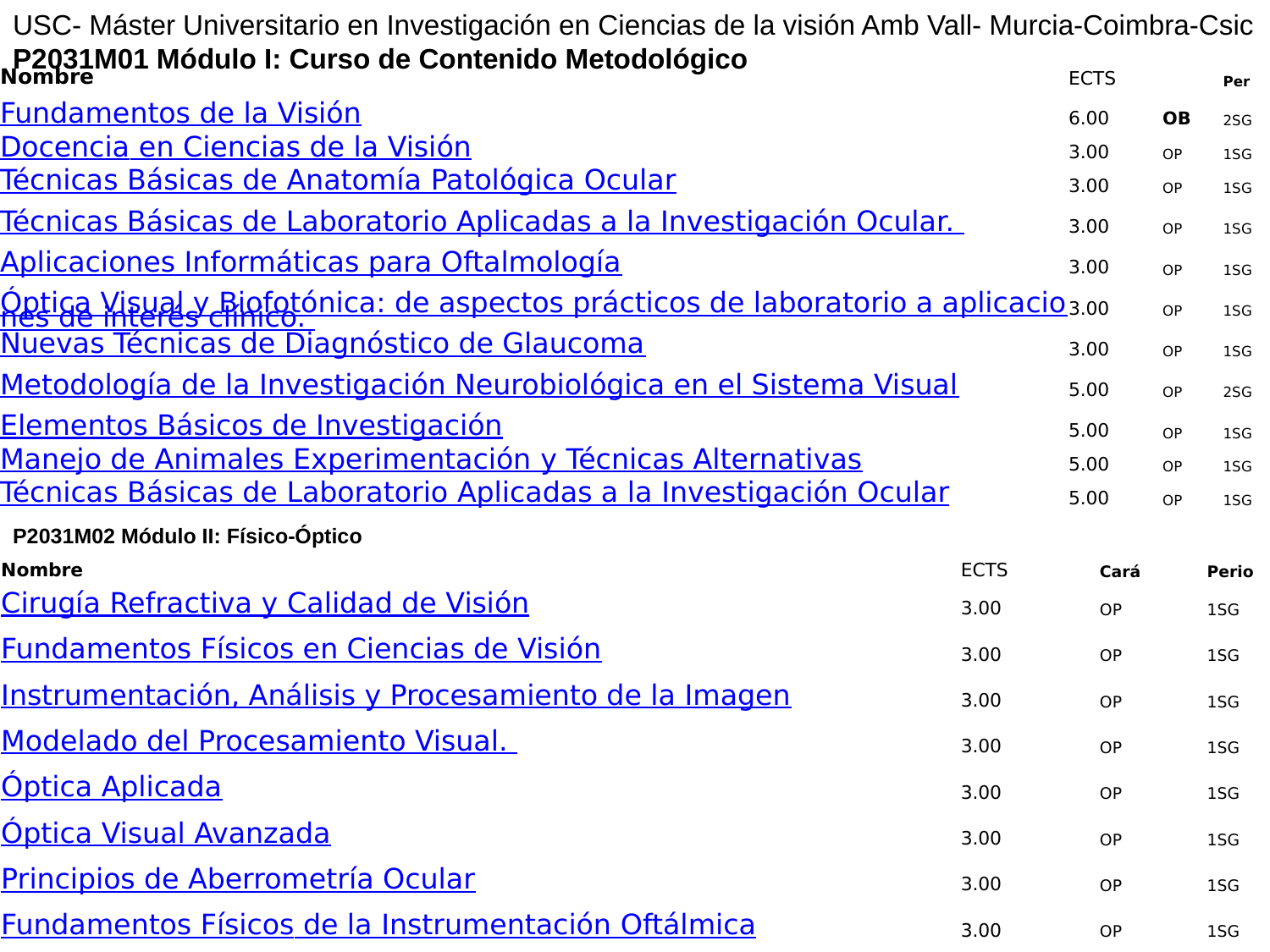

USC- Máster Universitario en Investigación en Ciencias de la visión Amb Vall- Murcia-Coimbra-Csic
P2031M01 Módulo I: Curso de Contenido Metodológico
| Nombre | ECTS |  | Per |
| --- | --- | --- | --- |
| Fundamentos de la Visión | 6.00 | OB | 2SG |
| Docencia en Ciencias de la Visión | 3.00 | OP | 1SG |
| Técnicas Básicas de Anatomía Patológica Ocular | 3.00 | OP | 1SG |
| Técnicas Básicas de Laboratorio Aplicadas a la Investigación Ocular. | 3.00 | OP | 1SG |
| Aplicaciones Informáticas para Oftalmología | 3.00 | OP | 1SG |
| Óptica Visual y Biofotónica: de aspectos prácticos de laboratorio a aplicaciones de interés clínico. | 3.00 | OP | 1SG |
| Nuevas Técnicas de Diagnóstico de Glaucoma | 3.00 | OP | 1SG |
| Metodología de la Investigación Neurobiológica en el Sistema Visual | 5.00 | OP | 2SG |
| Elementos Básicos de Investigación | 5.00 | OP | 1SG |
| Manejo de Animales Experimentación y Técnicas Alternativas | 5.00 | OP | 1SG |
| Técnicas Básicas de Laboratorio Aplicadas a la Investigación Ocular | 5.00 | OP | 1SG |
P2031M02 Módulo II: Físico-Óptico
| Nombre | ECTS | Cará | Perio |
| --- | --- | --- | --- |
| Cirugía Refractiva y Calidad de Visión | 3.00 | OP | 1SG |
| Fundamentos Físicos en Ciencias de Visión | 3.00 | OP | 1SG |
| Instrumentación, Análisis y Procesamiento de la Imagen | 3.00 | OP | 1SG |
| Modelado del Procesamiento Visual. | 3.00 | OP | 1SG |
| Óptica Aplicada | 3.00 | OP | 1SG |
| Óptica Visual Avanzada | 3.00 | OP | 1SG |
| Principios de Aberrometría Ocular | 3.00 | OP | 1SG |
| Fundamentos Físicos de la Instrumentación Oftálmica | 3.00 | OP | 1SG |